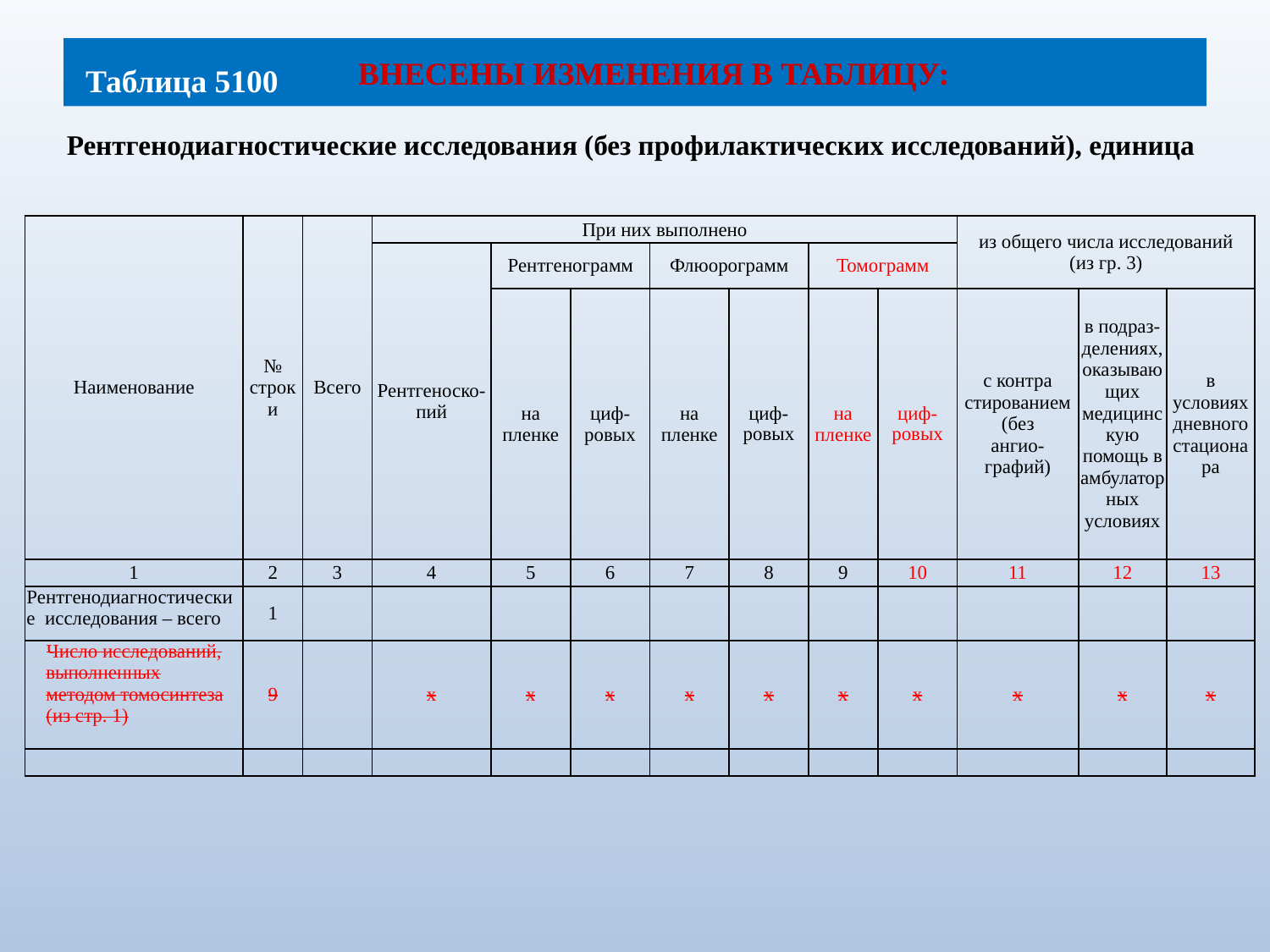

# ВНЕСЕНЫ ИЗМЕНЕНИЯ В ТАБЛИЦУ:
Таблица 5100
Рентгенодиагностические исследования (без профилактических исследований), единица
| Наименование | № строки | Всего | При них выполнено |  |  |  |  |  |  | из общего числа исследований (из гр. 3) |  |  |
| --- | --- | --- | --- | --- | --- | --- | --- | --- | --- | --- | --- | --- |
|  |  |  | Рентгеноско- пий | Рентгенограмм |  | Флюорограмм |  | Томограмм |  |  |  |  |
|  |  |  |  | на пленке | циф- ровых | на пленке | циф- ровых | на пленке | циф- ровых | с контра стированием (без ангио- графий) | в подраз-делениях, оказывающих медицинскую помощь в амбулаторных условиях | в условиях дневного стационара |
| 1 | 2 | 3 | 4 | 5 | 6 | 7 | 8 | 9 | 10 | 11 | 12 | 13 |
| Рентгенодиагностические исследования – всего | 1 |  |  |  |  |  |  |  |  |  |  |  |
| Число исследований, выполненных методом томосинтеза (из стр. 1) | 9 |  | x | x | x | x | x | x | x | x | x | x |
|  |  |  |  |  |  |  |  |  |  |  |  |  |